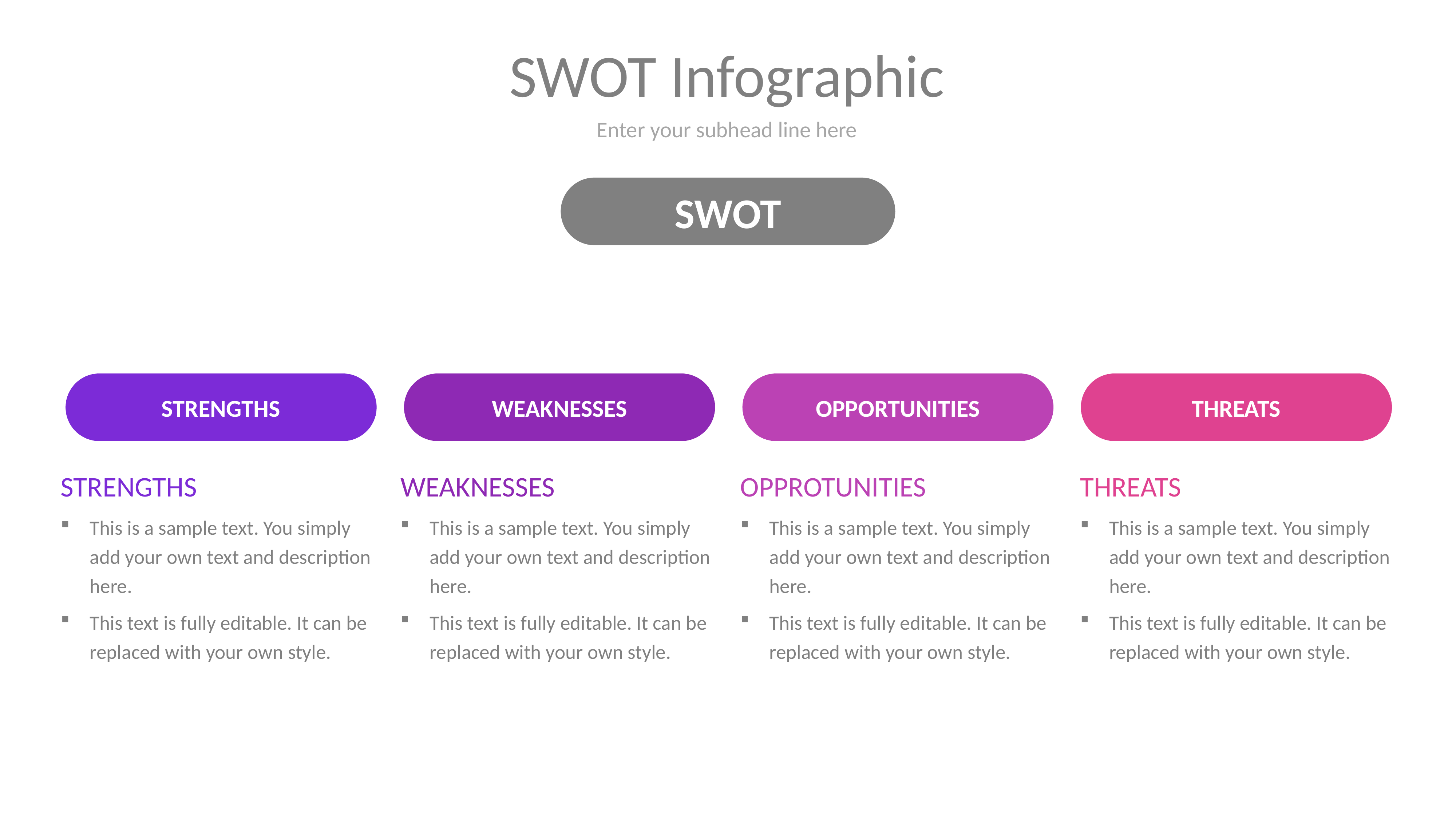

# SWOT Infographic
Enter your subhead line here
SWOT
STRENGTHS
WEAKNESSES
OPPORTUNITIES
THREATS
STRENGTHS
This is a sample text. You simply add your own text and description here.
This text is fully editable. It can be replaced with your own style.
WEAKNESSES
This is a sample text. You simply add your own text and description here.
This text is fully editable. It can be replaced with your own style.
OPPROTUNITIES
This is a sample text. You simply add your own text and description here.
This text is fully editable. It can be replaced with your own style.
THREATS
This is a sample text. You simply add your own text and description here.
This text is fully editable. It can be replaced with your own style.